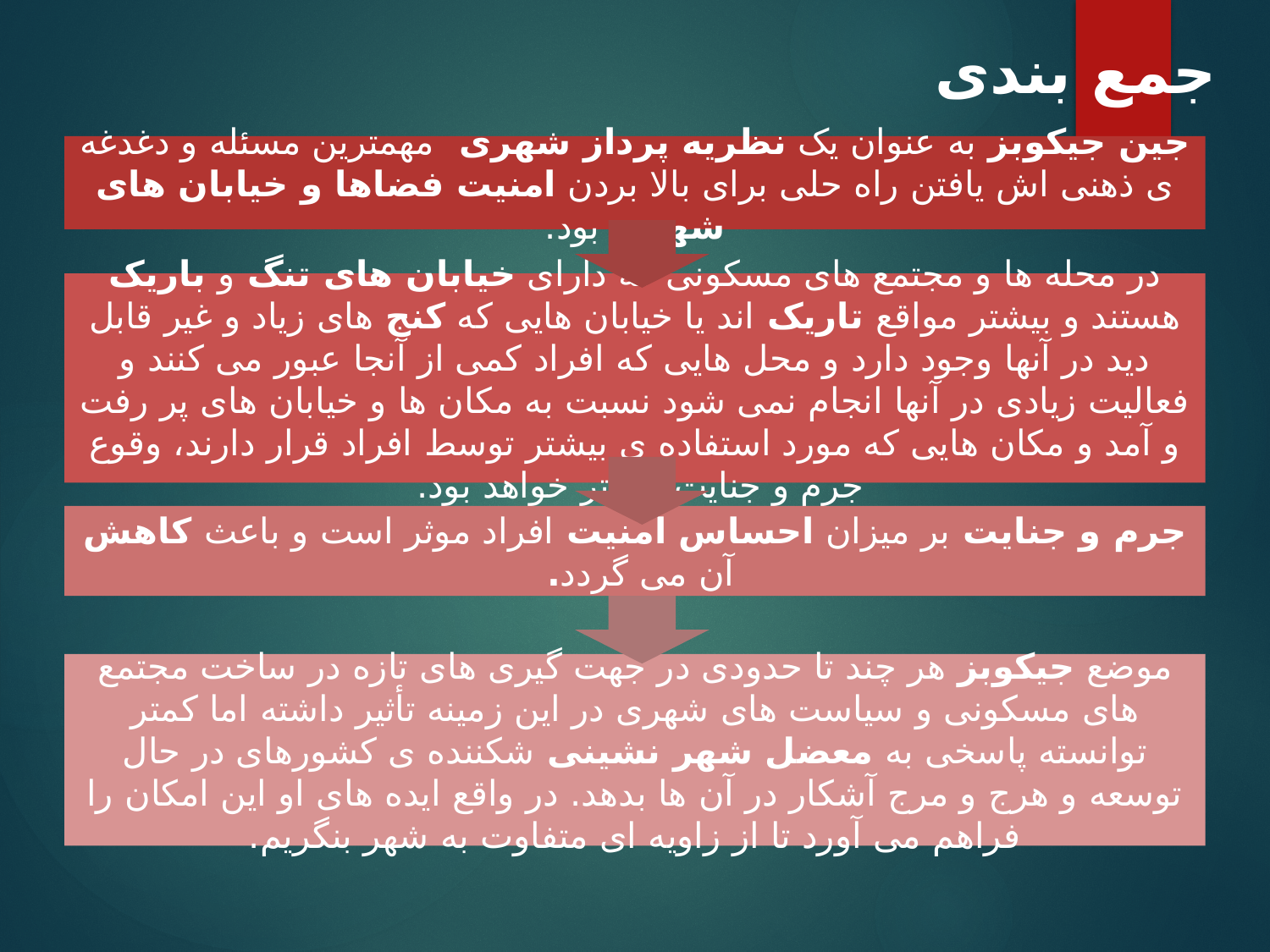

جمع بندی
جین جیکوبز به عنوان یک نظریه پرداز شهری  مهمترین مسئله و دغدغه ی ذهنی اش یافتن راه حلی برای بالا بردن امنیت فضاها و خیابان های شهری بود.

در محله ها و مجتمع های مسکونی که دارای خیابان های تنگ و باریک هستند و بیشتر مواقع تاریک اند یا خیابان هایی که کنج های زیاد و غیر قابل دید در آنها وجود دارد و محل هایی که افراد کمی از آنجا عبور می کنند و فعالیت زیادی در آنها انجام نمی شود نسبت به مکان ها و خیابان های پر رفت و آمد و مکان هایی که مورد استفاده ی بیشتر توسط افراد قرار دارند، وقوع جرم و جنایت بیشتر خواهد بود.

جرم و جنایت بر میزان احساس امنیت افراد موثر است و باعث کاهش آن می گردد.

موضع جیکوبز هر چند تا حدودی در جهت گیری های تازه در ساخت مجتمع های مسکونی و سیاست های شهری در این زمینه تأثیر داشته اما کمتر توانسته پاسخی به معضل شهر نشینی شکننده ی کشورهای در حال توسعه و هرج و مرج آشکار در آن ها بدهد. در واقع ایده های او این امکان را فراهم می آورد تا از زاویه ای متفاوت به شهر بنگریم.